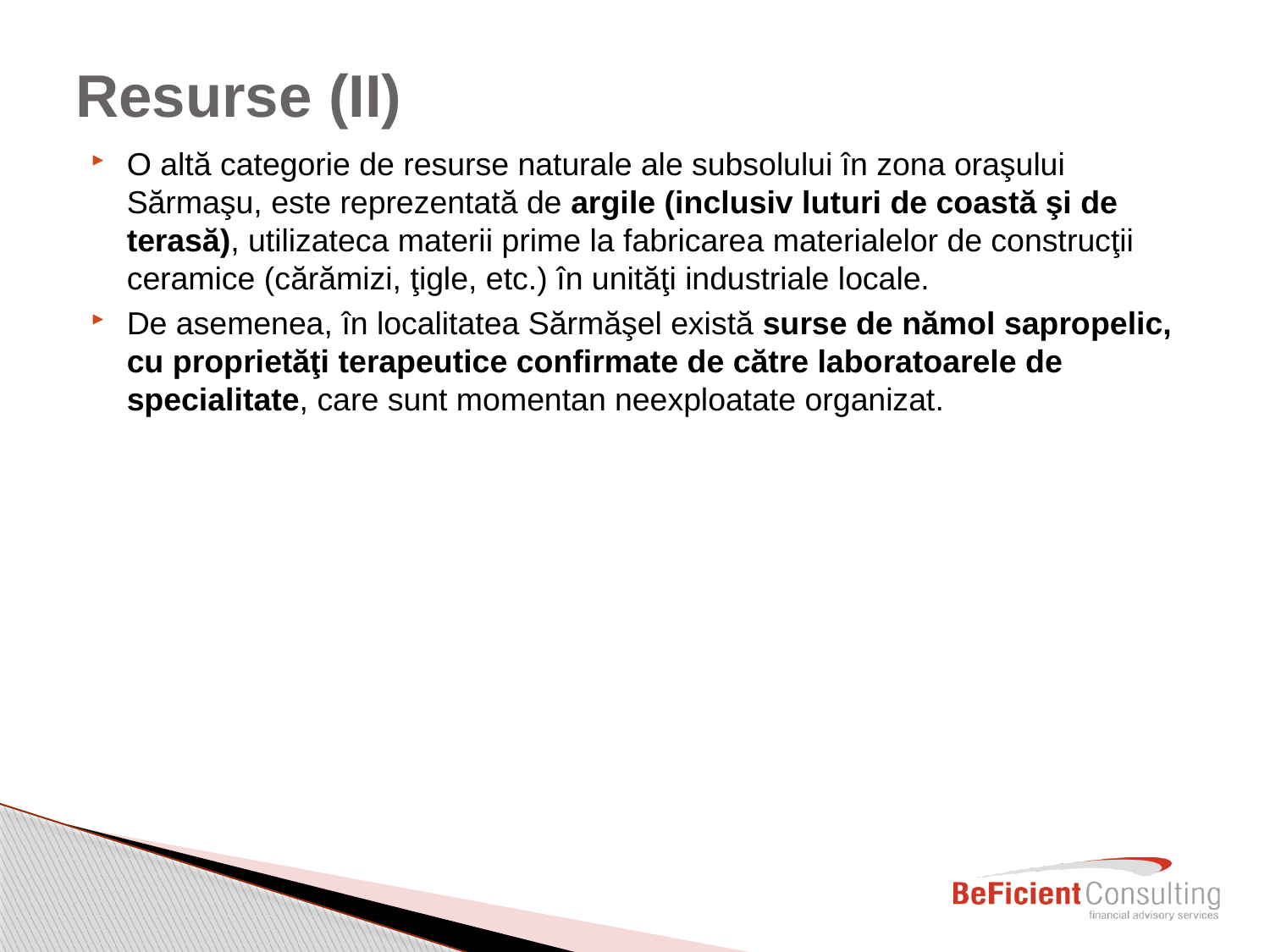

# Resurse (II)
O altă categorie de resurse naturale ale subsolului în zona oraşului Sărmaşu, este reprezentată de argile (inclusiv luturi de coastă şi de terasă), utilizateca materii prime la fabricarea materialelor de construcţii ceramice (cărămizi, ţigle, etc.) în unităţi industriale locale.
De asemenea, în localitatea Sărmăşel există surse de nămol sapropelic, cu proprietăţi terapeutice confirmate de către laboratoarele de specialitate, care sunt momentan neexploatate organizat.